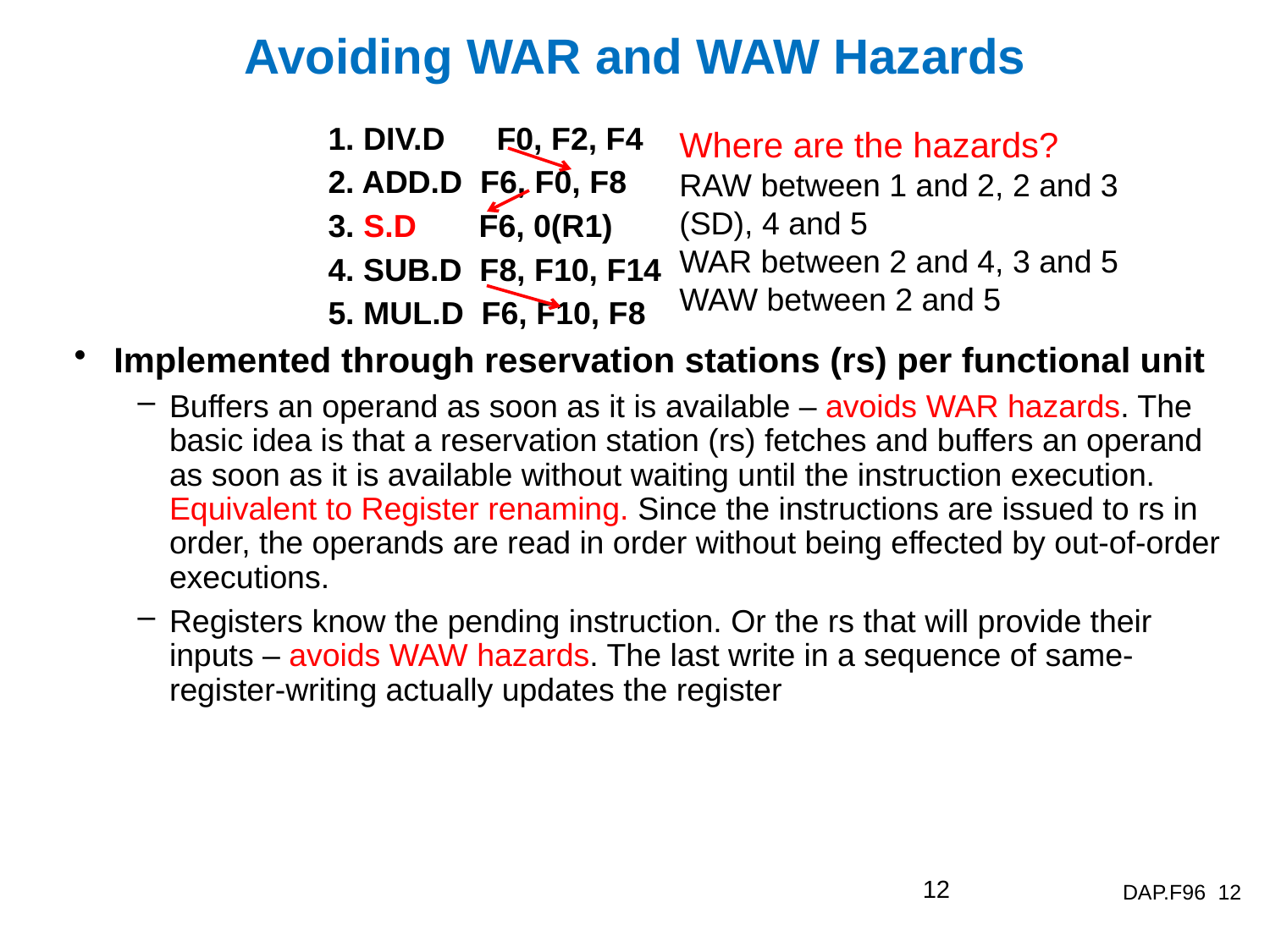

# Avoiding WAR and WAW Hazards
1. DIV.D	  F0, F2, F4
2. ADD.D  F6, F0, F8
3. S.D	F6, 0(R1)
4. SUB.D  F8, F10, F14
5. MUL.D  F6, F10, F8
Implemented through reservation stations (rs) per functional unit
Buffers an operand as soon as it is available – avoids WAR hazards. The basic idea is that a reservation station (rs) fetches and buffers an operand as soon as it is available without waiting until the instruction execution. Equivalent to Register renaming. Since the instructions are issued to rs in order, the operands are read in order without being effected by out-of-order executions.
Registers know the pending instruction. Or the rs that will provide their inputs – avoids WAW hazards. The last write in a sequence of same-register-writing actually updates the register
Where are the hazards?
RAW between 1 and 2, 2 and 3 (SD), 4 and 5
WAR between 2 and 4, 3 and 5
WAW between 2 and 5
12